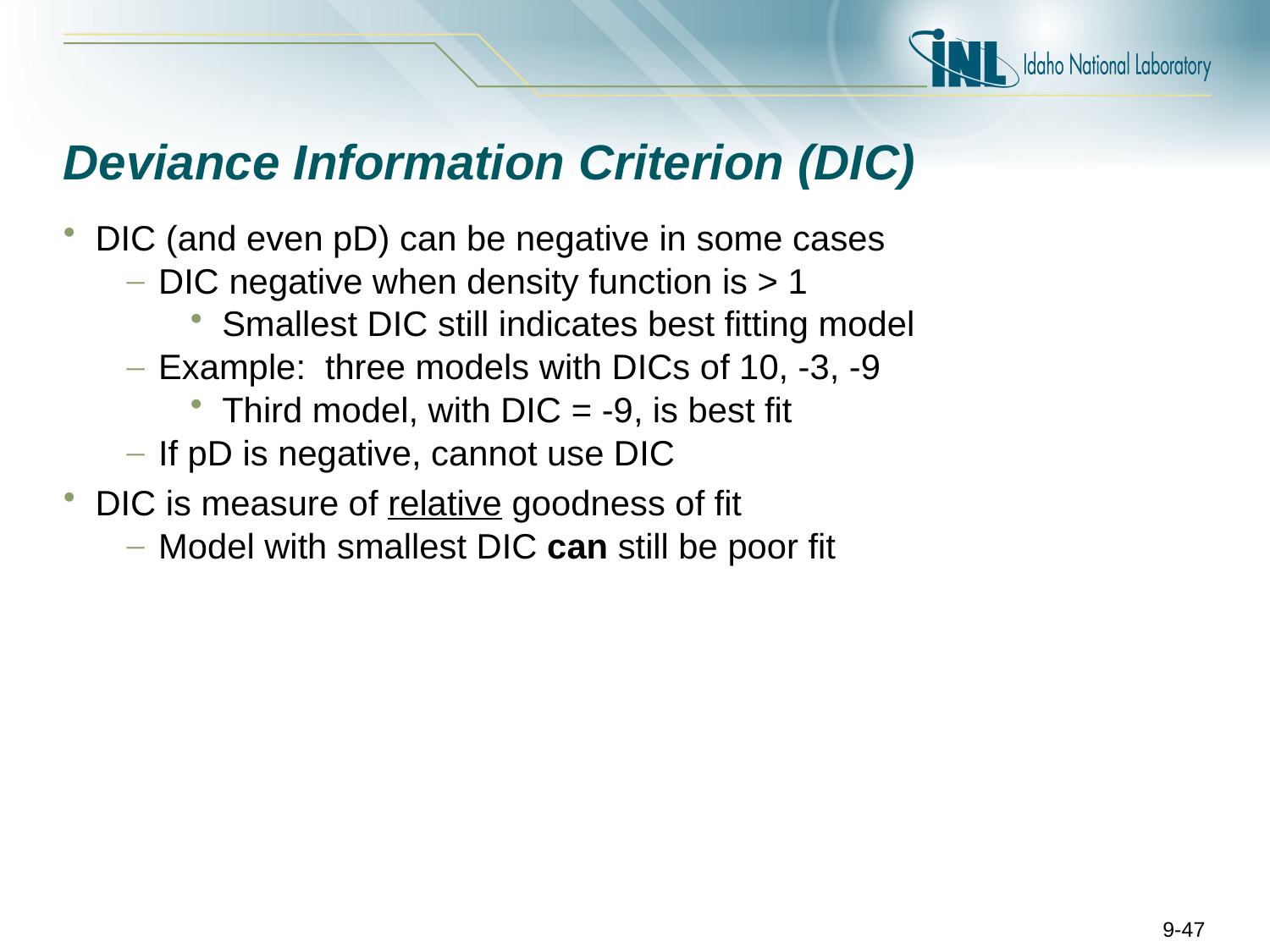

# Deviance Information Criterion (DIC)
DIC (and even pD) can be negative in some cases
DIC negative when density function is > 1
Smallest DIC still indicates best fitting model
Example:  three models with DICs of 10, -3, -9
Third model, with DIC = -9, is best fit
If pD is negative, cannot use DIC
DIC is measure of relative goodness of fit
Model with smallest DIC can still be poor fit
9-47